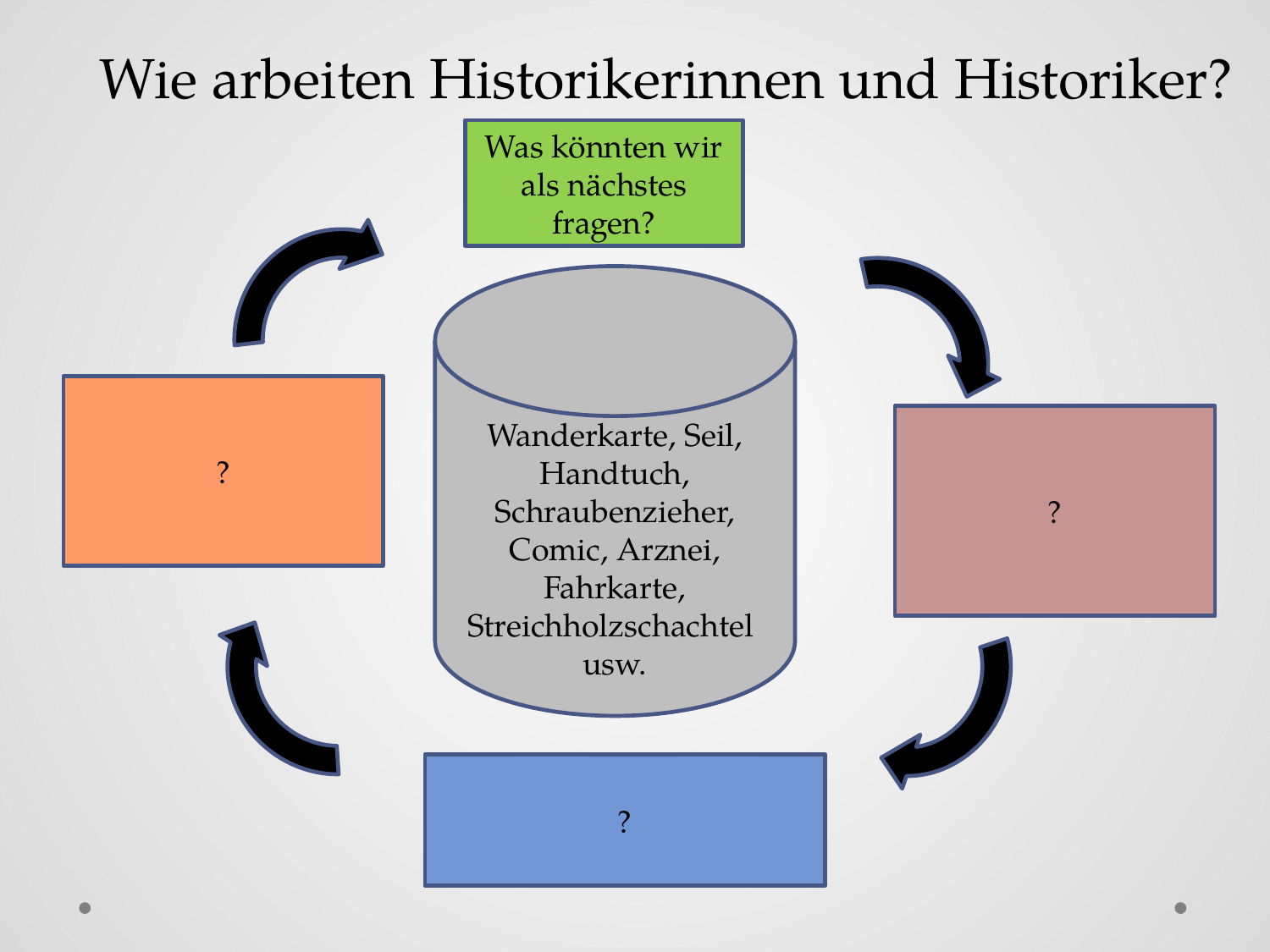

# Wie arbeiten Historikerinnen und Historiker?
Was könnten wir als nächstes fragen?

Wanderkarte, Seil, Handtuch, Schraubenzieher, Comic, Arznei, Fahrkarte, Streichholzschachtel
usw.
?
?

?